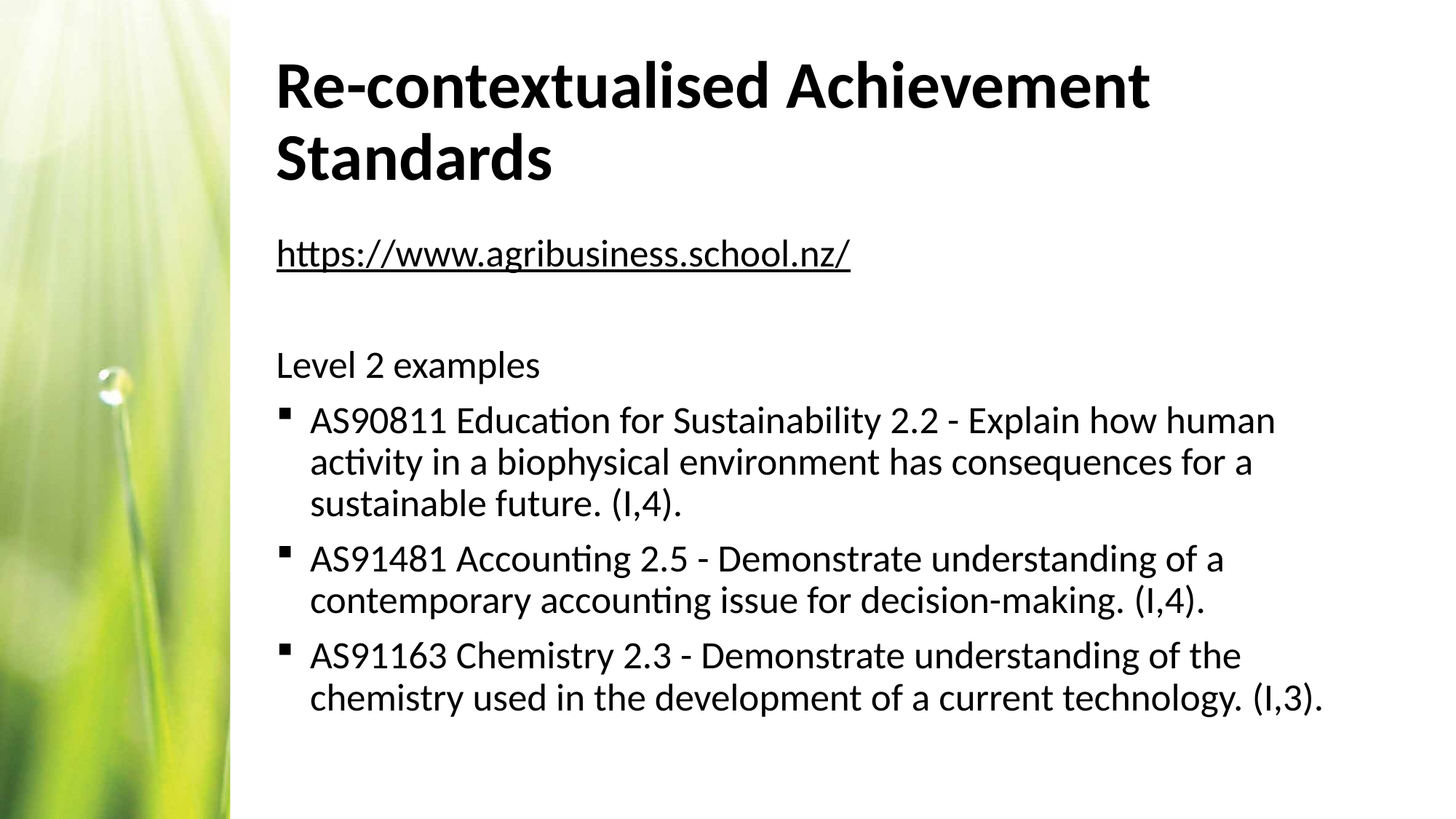

# Re-contextualised Achievement Standards
https://www.agribusiness.school.nz/

Level 2 examples
AS90811 Education for Sustainability 2.2 - Explain how human activity in a biophysical environment has consequences for a sustainable future. (I,4).
AS91481 Accounting 2.5 - Demonstrate understanding of a contemporary accounting issue for decision-making. (I,4).
AS91163 Chemistry 2.3 - Demonstrate understanding of the chemistry used in the development of a current technology. (I,3).